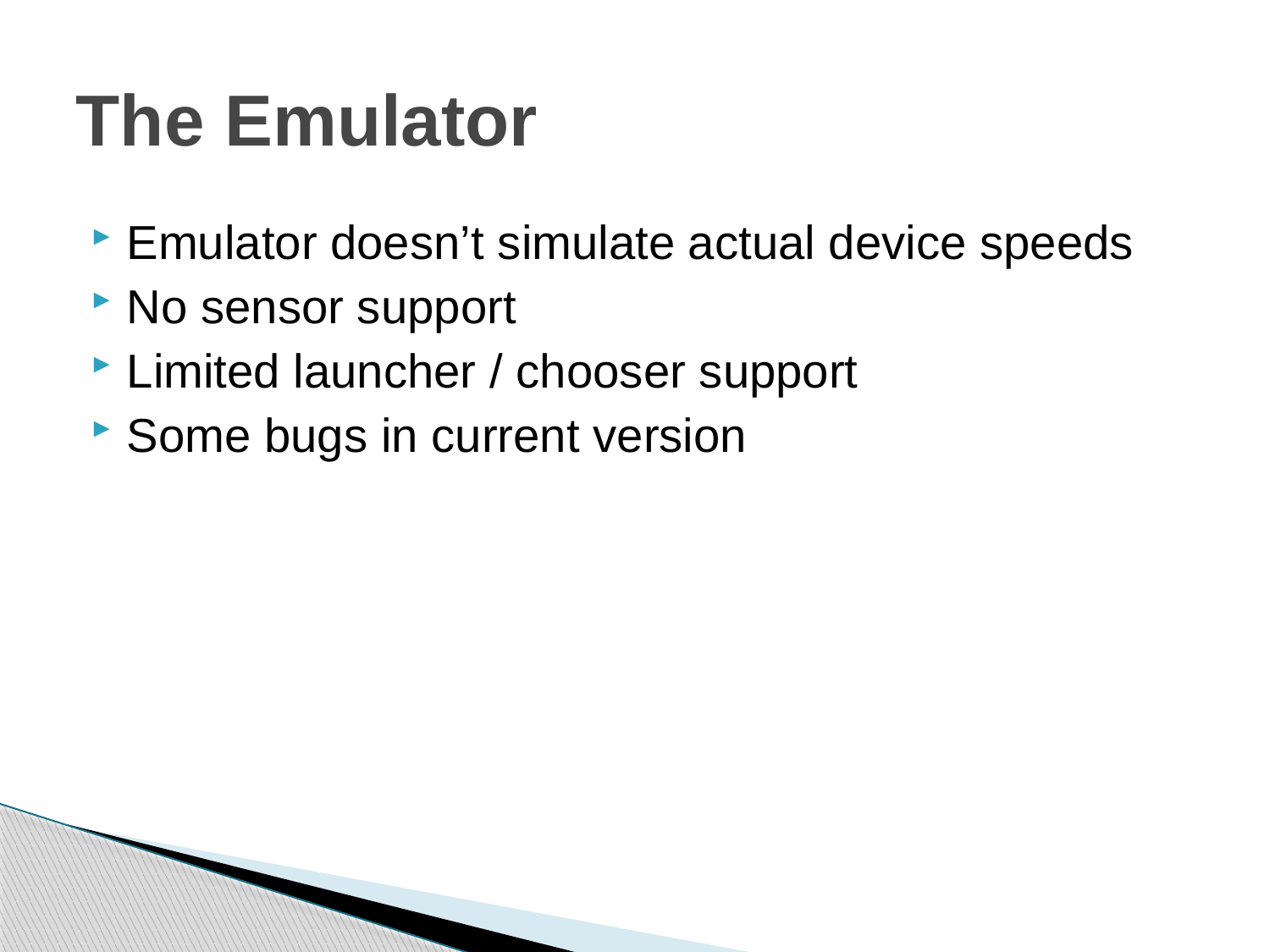

# The Emulator
Emulator doesn’t simulate actual device speeds
No sensor support
Limited launcher / chooser support
Some bugs in current version